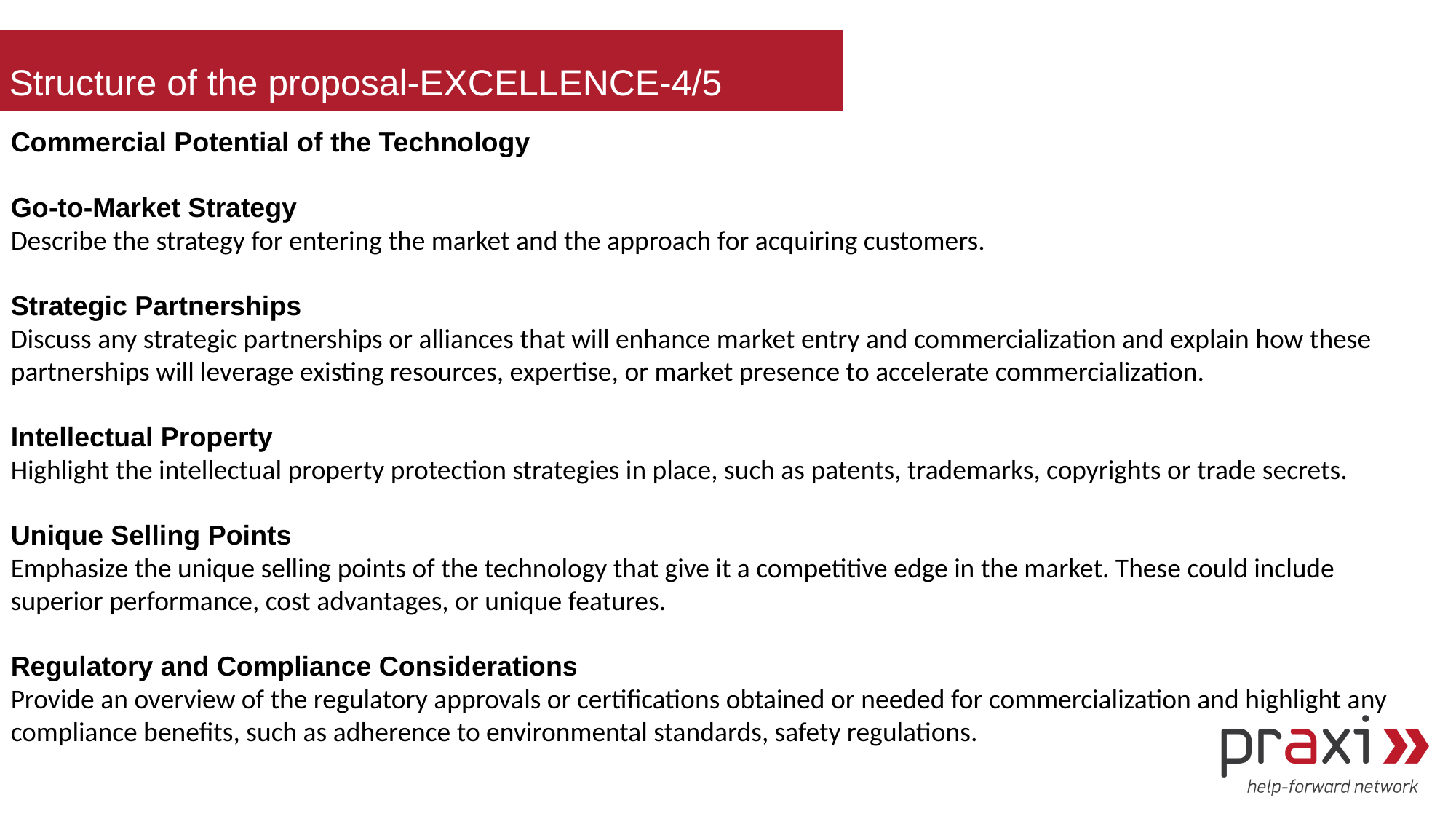

Structure of the proposal-EXCELLENCE-4/5

Commercial Potential of the Technology

Go-to-Market Strategy
Describe the strategy for entering the market and the approach for acquiring customers.

Strategic Partnerships
Discuss any strategic partnerships or alliances that will enhance market entry and commercialization and explain how these partnerships will leverage existing resources, expertise, or market presence to accelerate commercialization.

Intellectual Property
Highlight the intellectual property protection strategies in place, such as patents, trademarks, copyrights or trade secrets.

Unique Selling Points
Emphasize the unique selling points of the technology that give it a competitive edge in the market. These could include superior performance, cost advantages, or unique features.

Regulatory and Compliance Considerations
Provide an overview of the regulatory approvals or certifications obtained or needed for commercialization and highlight any compliance benefits, such as adherence to environmental standards, safety regulations.